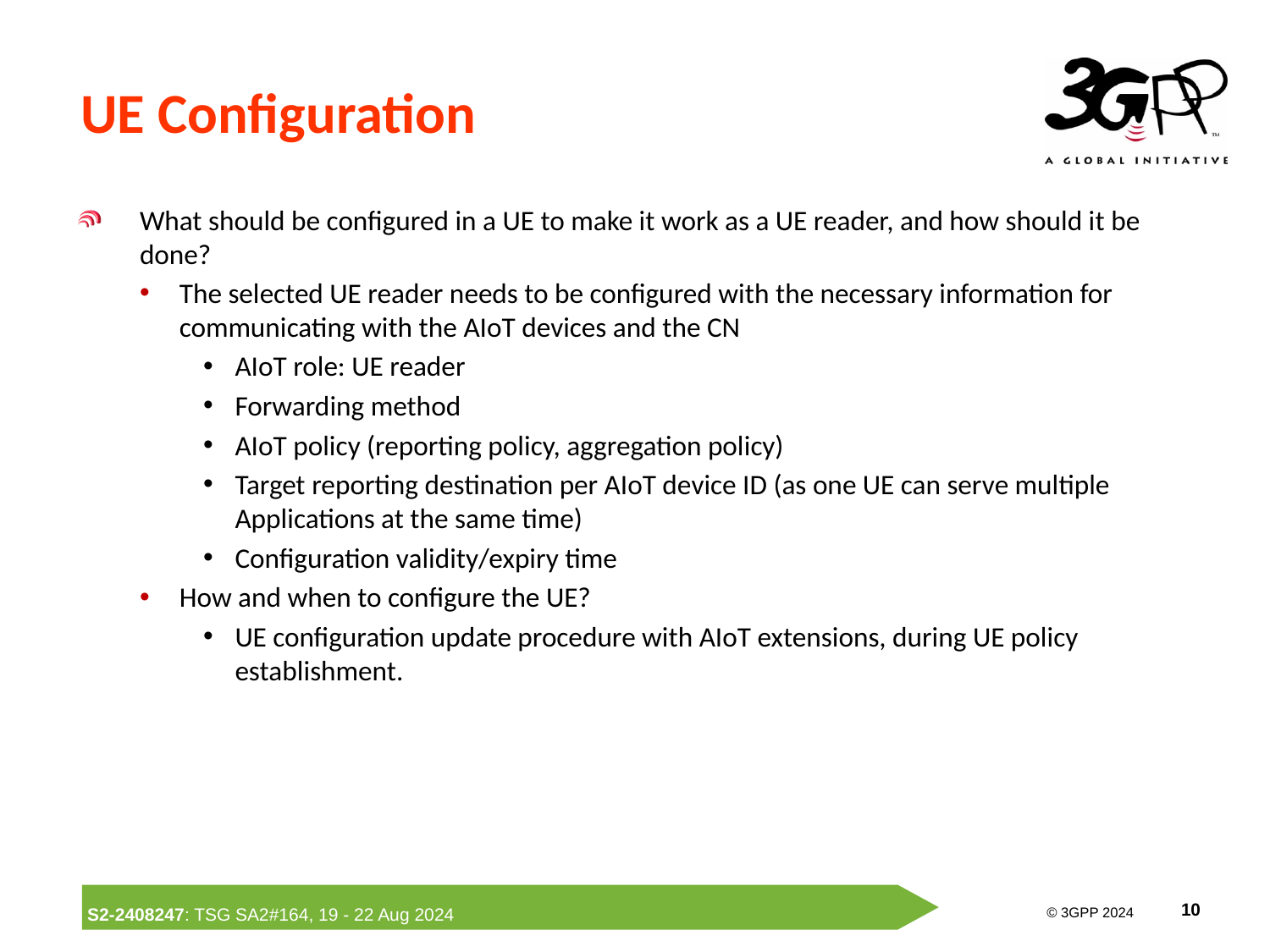

# UE Configuration
What should be configured in a UE to make it work as a UE reader, and how should it be done?
The selected UE reader needs to be configured with the necessary information for communicating with the AIoT devices and the CN
AIoT role: UE reader
Forwarding method
AIoT policy (reporting policy, aggregation policy)
Target reporting destination per AIoT device ID (as one UE can serve multiple Applications at the same time)
Configuration validity/expiry time
How and when to configure the UE?
UE configuration update procedure with AIoT extensions, during UE policy establishment.